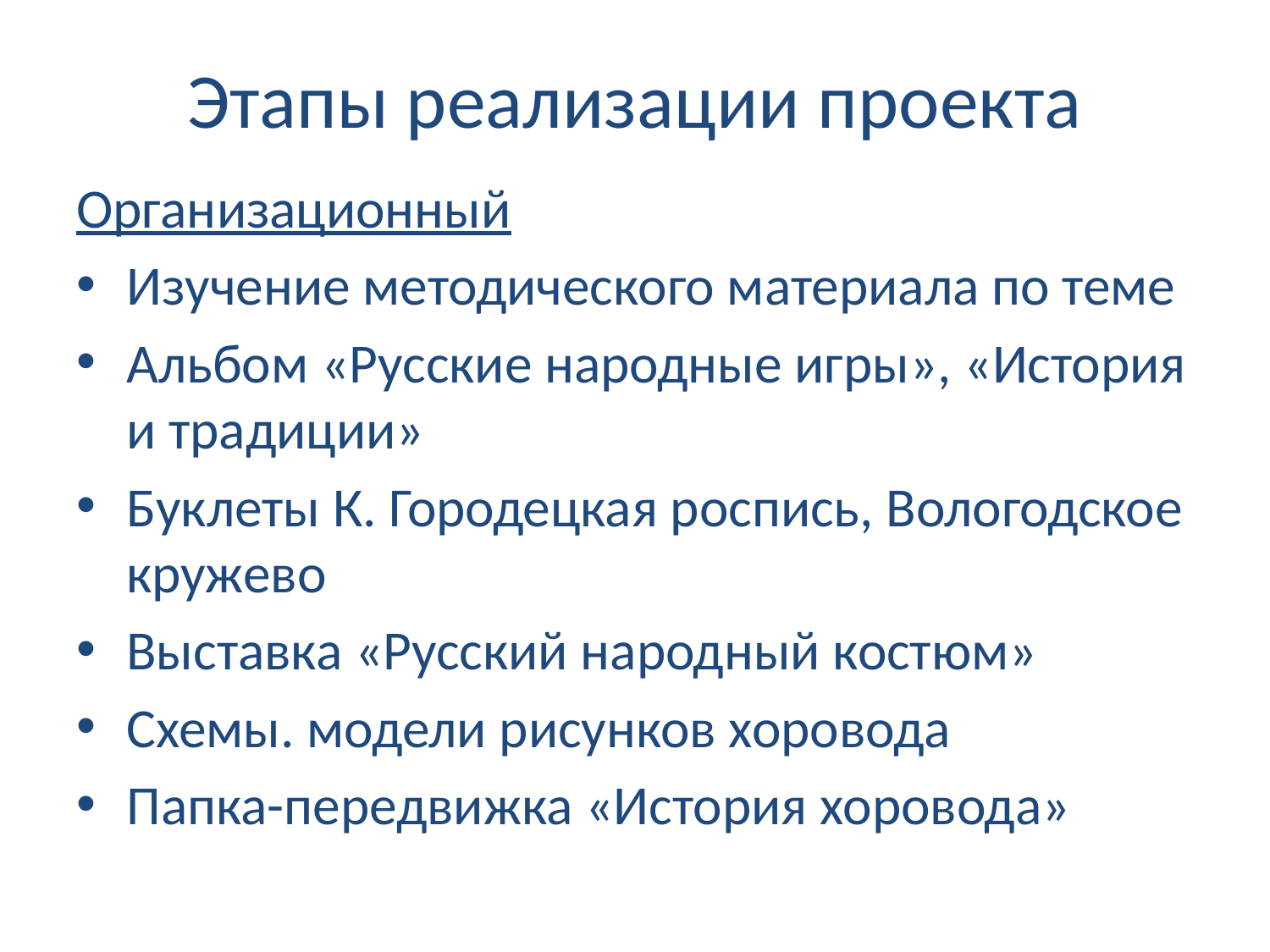

# Этапы реализации проекта
Организационный
Изучение методического материала по теме
Альбом «Русские народные игры», «История и традиции»
Буклеты К. Городецкая роспись, Вологодское кружево
Выставка «Русский народный костюм»
Схемы. модели рисунков хоровода
Папка-передвижка «История хоровода»